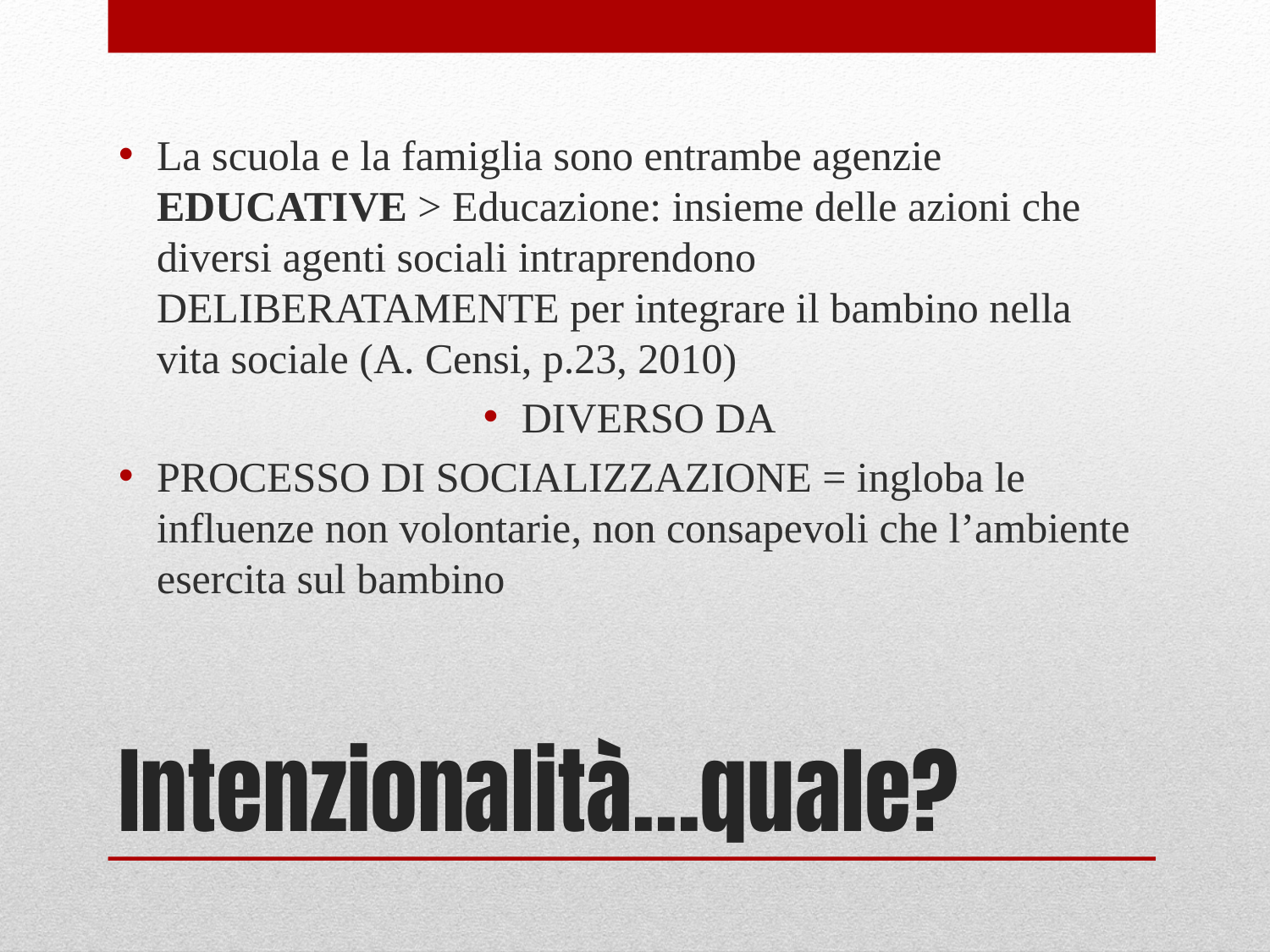

La scuola e la famiglia sono entrambe agenzie EDUCATIVE > Educazione: insieme delle azioni che diversi agenti sociali intraprendono DELIBERATAMENTE per integrare il bambino nella vita sociale (A. Censi, p.23, 2010)
DIVERSO DA
PROCESSO DI SOCIALIZZAZIONE = ingloba le influenze non volontarie, non consapevoli che l’ambiente esercita sul bambino
# Intenzionalità…quale?